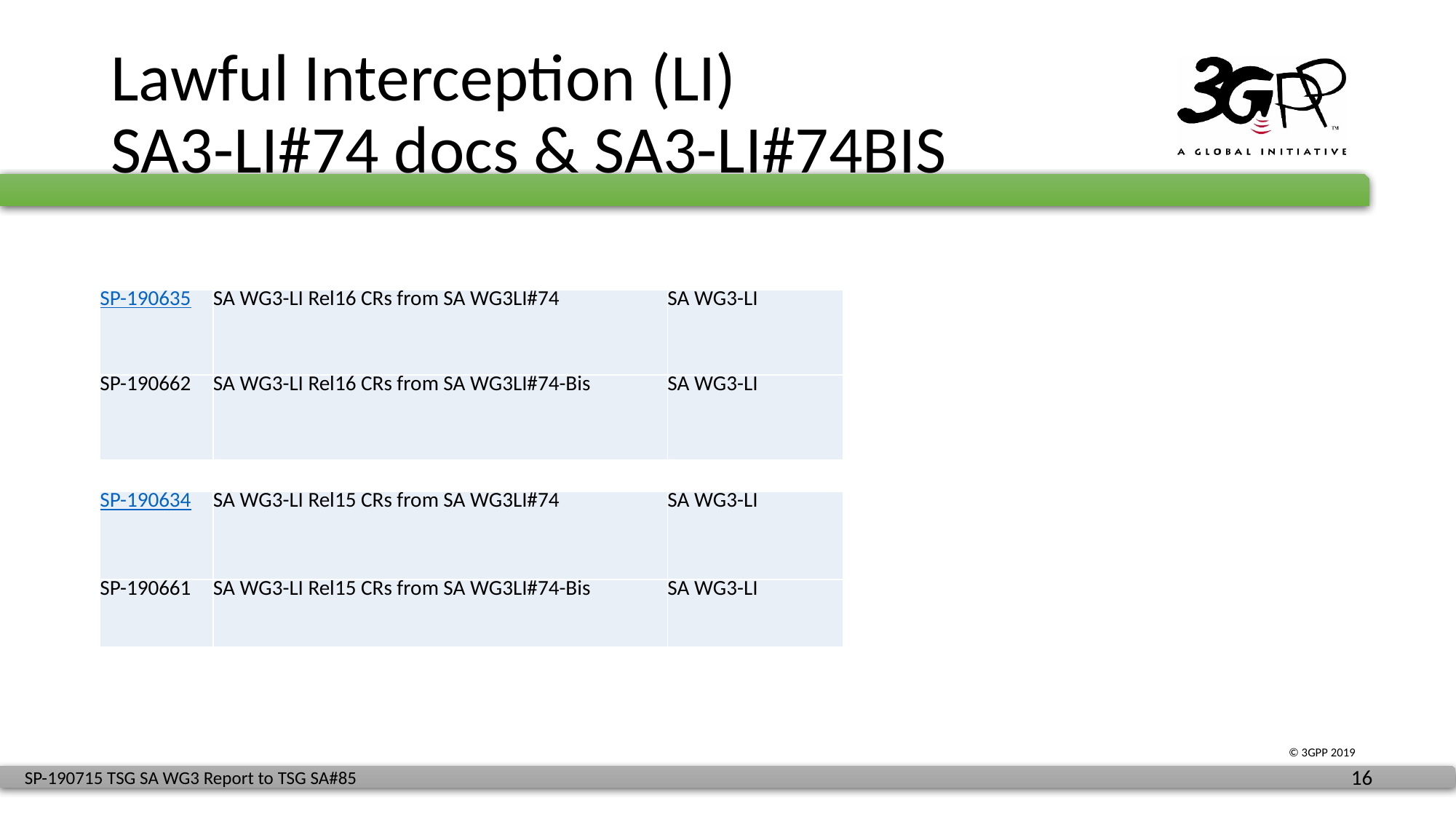

# Lawful Interception (LI) SA3-LI#74 docs & SA3-LI#74BIS
| SP-190635 | SA WG3-LI Rel16 CRs from SA WG3LI#74 | SA WG3-LI |
| --- | --- | --- |
| SP-190662 | SA WG3-LI Rel16 CRs from SA WG3LI#74-Bis | SA WG3-LI |
| SP-190634 | SA WG3-LI Rel15 CRs from SA WG3LI#74 | SA WG3-LI |
| --- | --- | --- |
| SP-190661 | SA WG3-LI Rel15 CRs from SA WG3LI#74-Bis | SA WG3-LI |